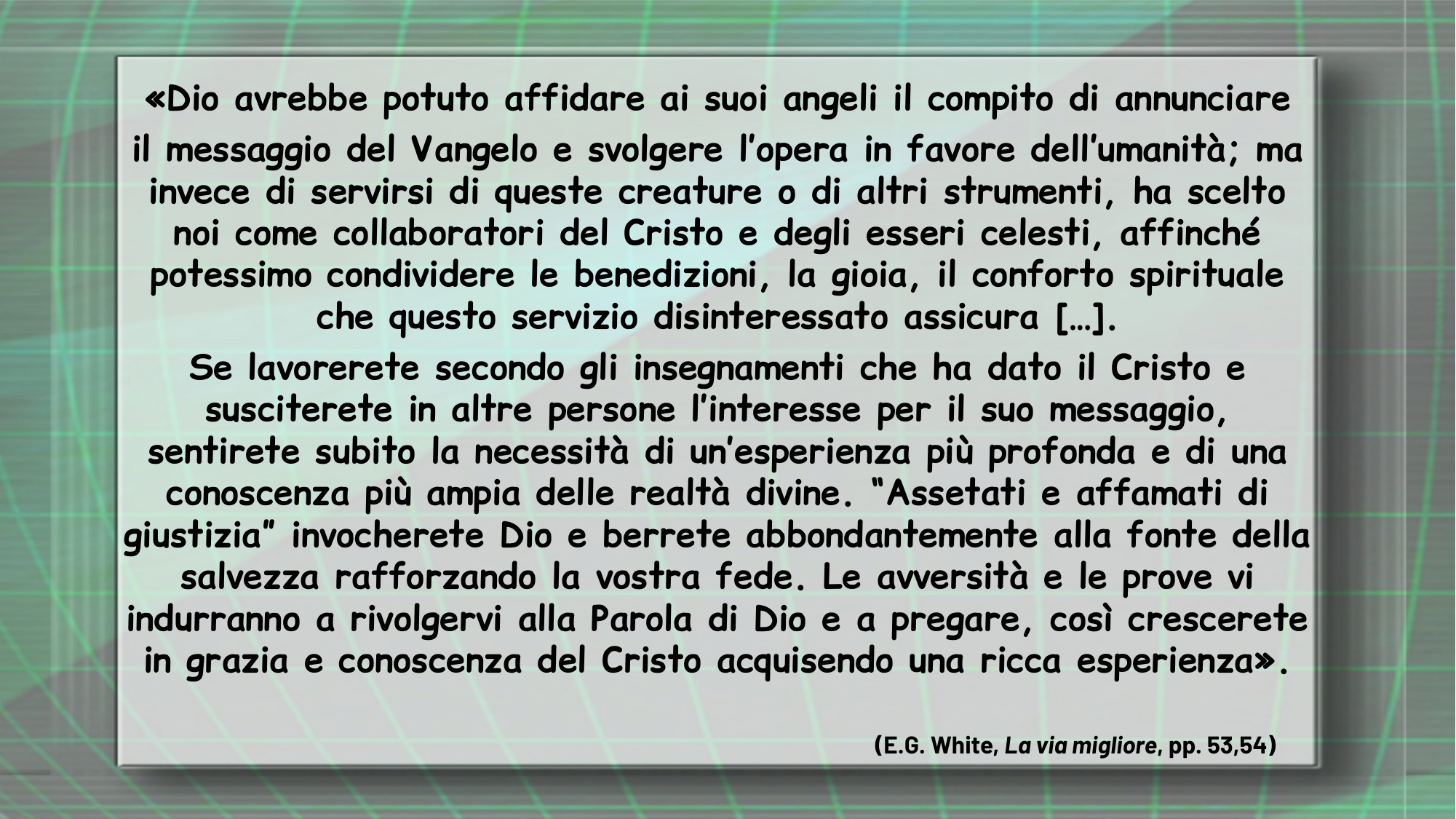

«Dio avrebbe potuto affidare ai suoi angeli il compito di annunciare
il messaggio del Vangelo e svolgere l’opera in favore dell’umanità; ma invece di servirsi di queste creature o di altri strumenti, ha scelto noi come collaboratori del Cristo e degli esseri celesti, affinché potessimo condividere le benedizioni, la gioia, il conforto spirituale che questo servizio disinteressato assicura […].
Se lavorerete secondo gli insegnamenti che ha dato il Cristo e susciterete in altre persone l’interesse per il suo messaggio, sentirete subito la necessità di un’esperienza più profonda e di una conoscenza più ampia delle realtà divine. “Assetati e affamati di giustizia” invocherete Dio e berrete abbondantemente alla fonte della salvezza rafforzando la vostra fede. Le avversità e le prove vi indurranno a rivolgervi alla Parola di Dio e a pregare, così crescerete in grazia e conoscenza del Cristo acquisendo una ricca esperienza».
(E.G. White, La via migliore, pp. 53,54)